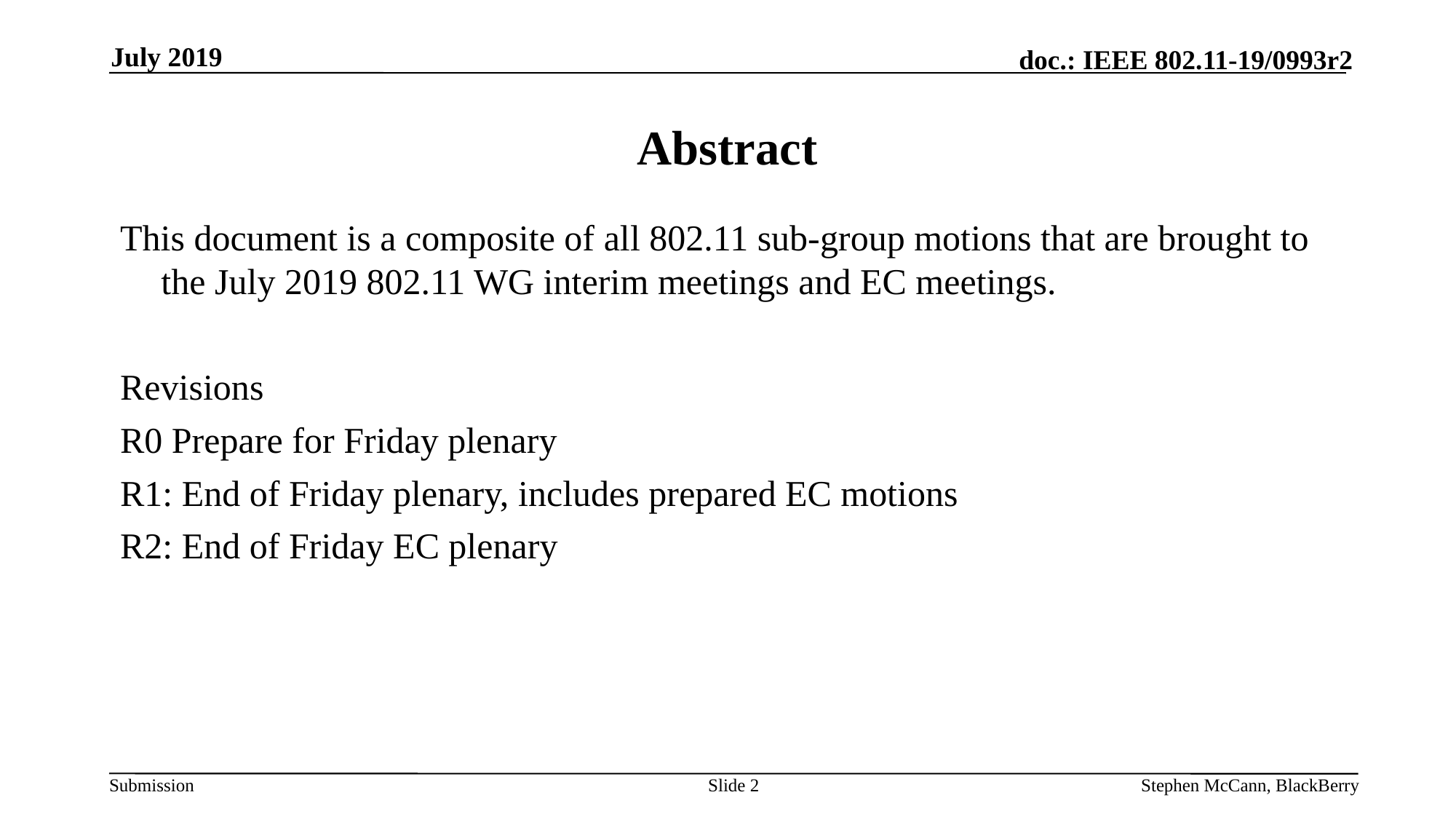

July 2019
# Abstract
This document is a composite of all 802.11 sub-group motions that are brought to the July 2019 802.11 WG interim meetings and EC meetings.

Revisions
R0 Prepare for Friday plenary
R1: End of Friday plenary, includes prepared EC motions
R2: End of Friday EC plenary
Slide 2
Stephen McCann, BlackBerry